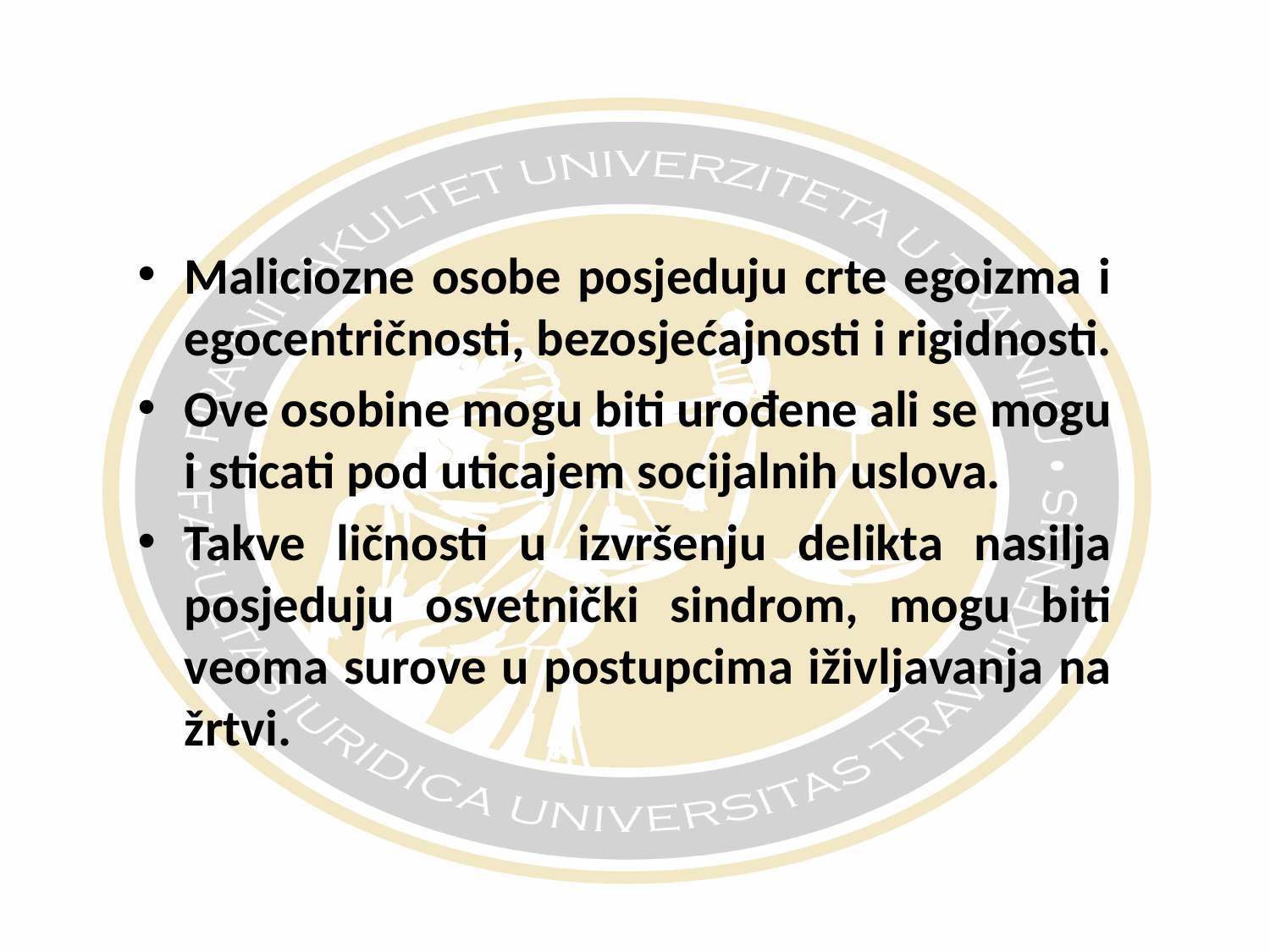

#
Maliciozne osobe posjeduju crte egoizma i egocentričnosti, bezosjećajnosti i rigidnosti.
Ove osobine mogu biti urođene ali se mogu i sticati pod uticajem socijalnih uslova.
Takve ličnosti u izvršenju delikta nasilja posjeduju osvetnički sindrom, mogu biti veoma surove u postupcima iživljavanja na žrtvi.